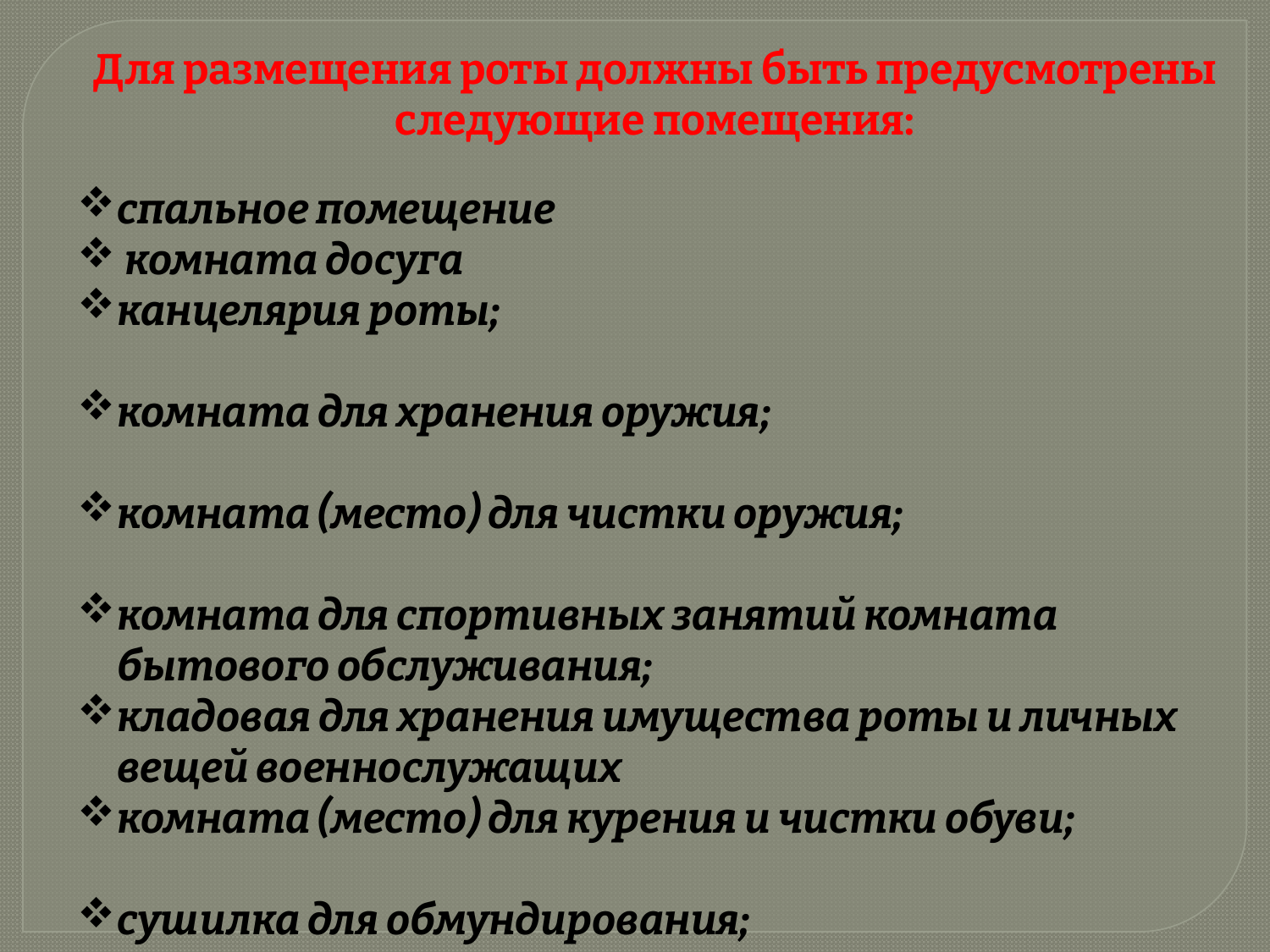

Для размещения роты должны быть предусмотрены следующие помещения:

спальное помещение
 комната досуга
канцелярия роты;
комната для хранения оружия;
комната (место) для чистки оружия;
комната для спортивных занятий комната бытового обслуживания;
кладовая для хранения имущества роты и личных вещей военнослужащих
комната (место) для курения и чистки обуви;
сушилка для обмундирования;
комната для умывания;
душевая
туалет.